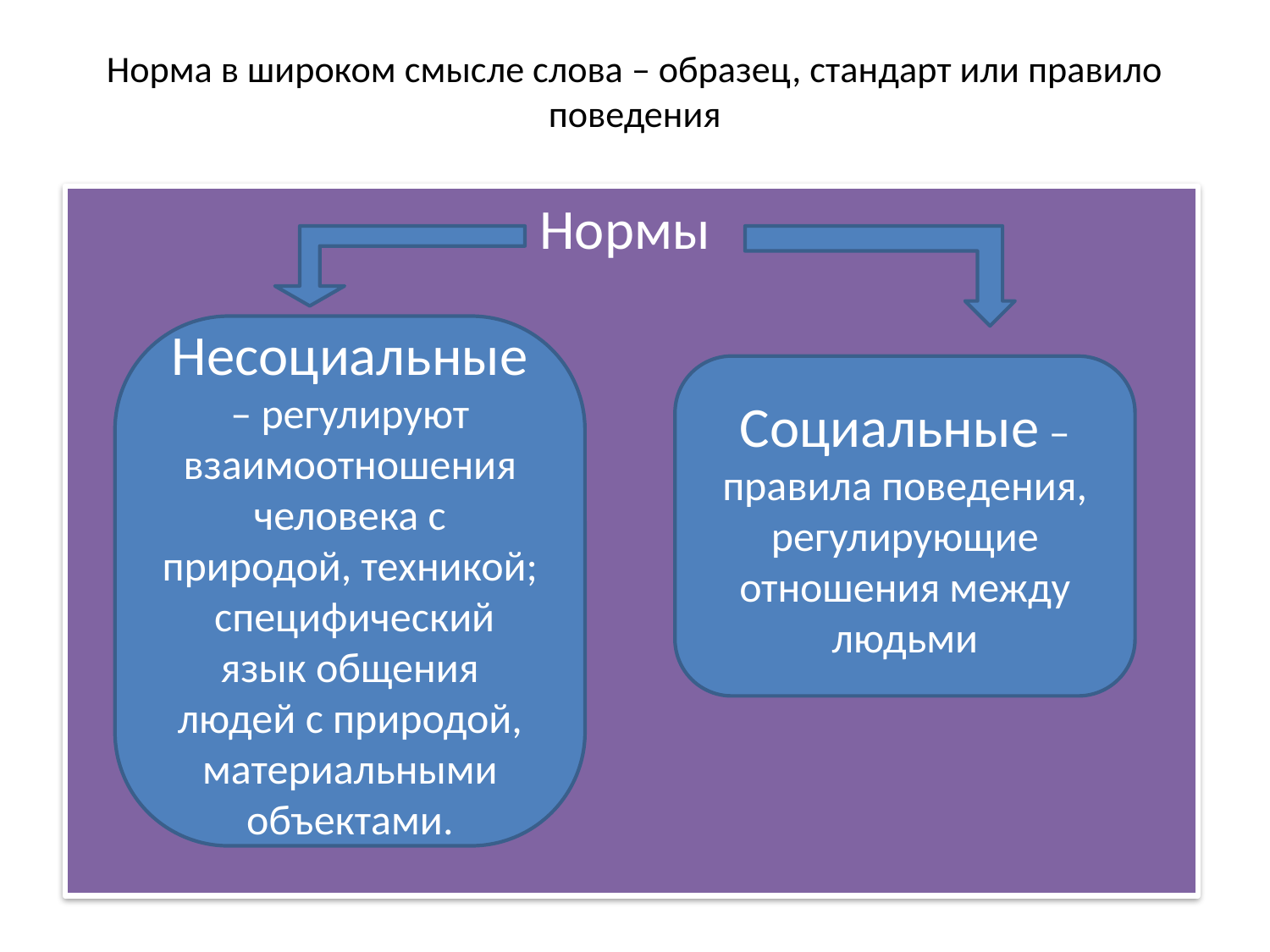

# Норма в широком смысле слова – образец, стандарт или правило поведения
Нормы

Несоциальные – регулируют взаимоотношения человека с природой, техникой;  специфический язык общения людей с природой, материальными объектами.
Социальные – правила поведения, регулирующие отношения между людьми